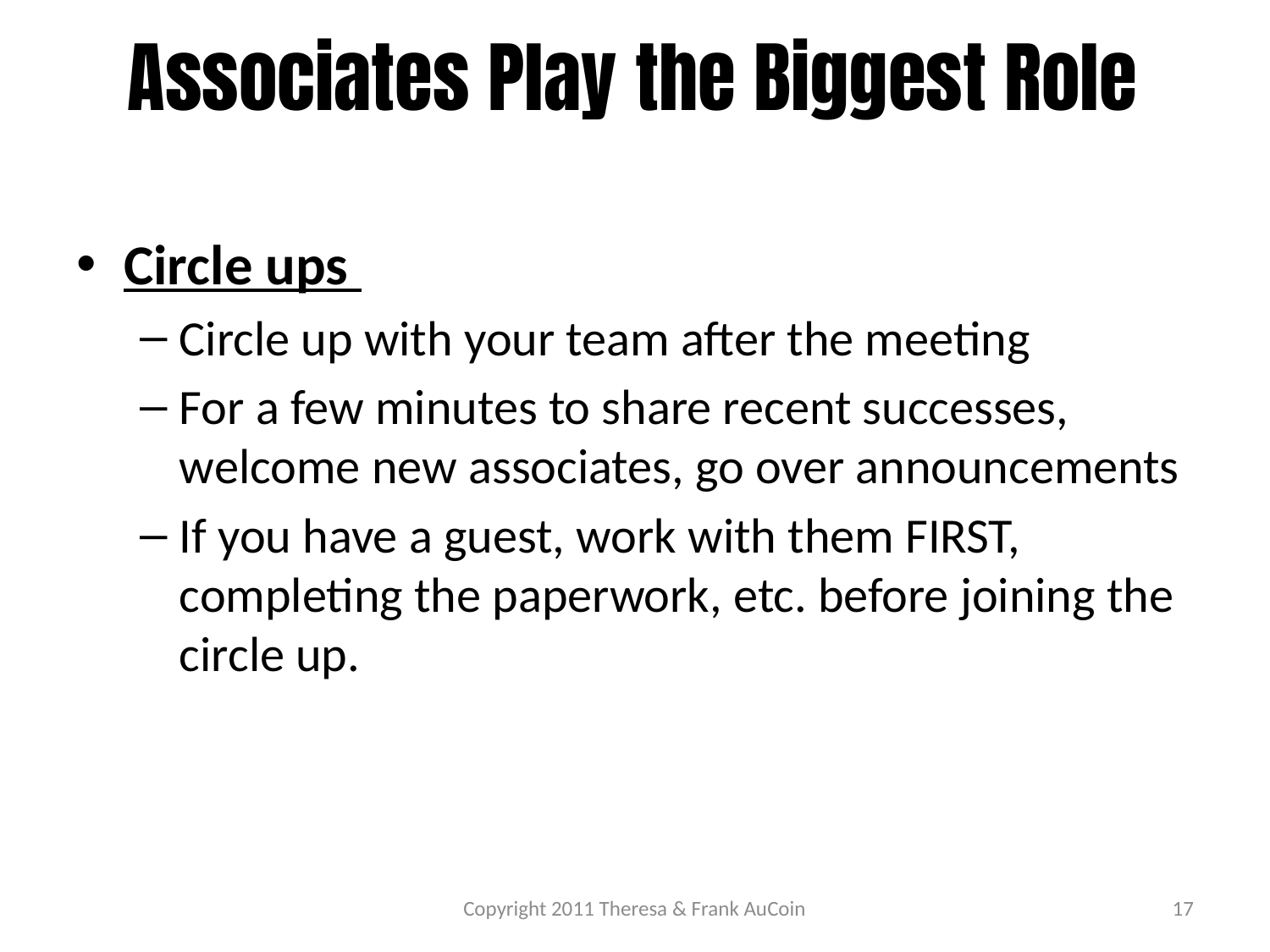

# Associates Play the Biggest Role
Circle ups
Circle up with your team after the meeting
For a few minutes to share recent successes, welcome new associates, go over announcements
If you have a guest, work with them FIRST, completing the paperwork, etc. before joining the circle up.
Copyright 2011 Theresa & Frank AuCoin
17